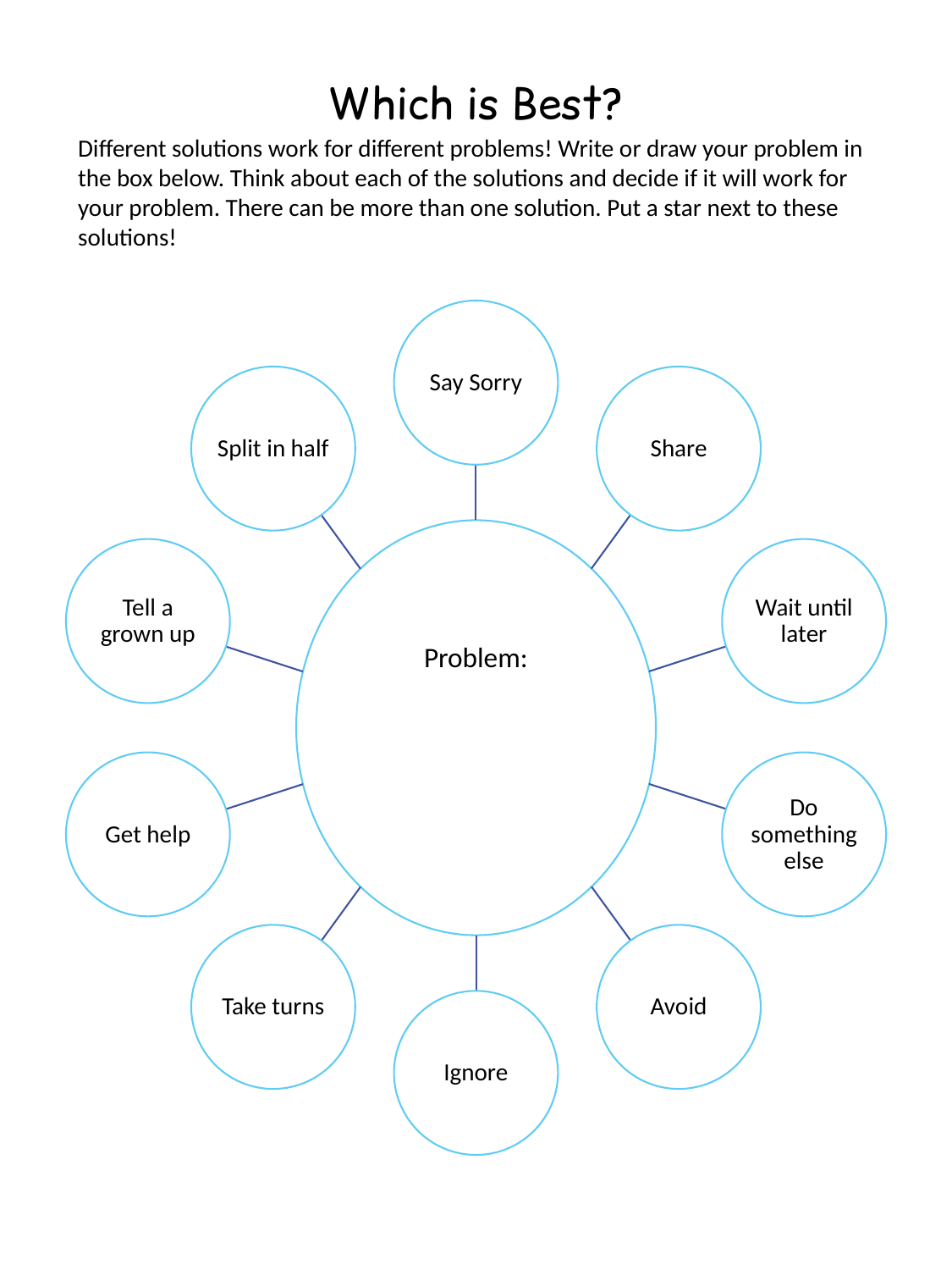

# Which is Best?
Different solutions work for different problems! Write or draw your problem in the box below. Think about each of the solutions and decide if it will work for your problem. There can be more than one solution. Put a star next to these solutions!
Problem:

Say Sorry

Share

Wait until later

Do something else

Avoid

Ignore

Take turns

Get help

Tell a grown up

Split in half